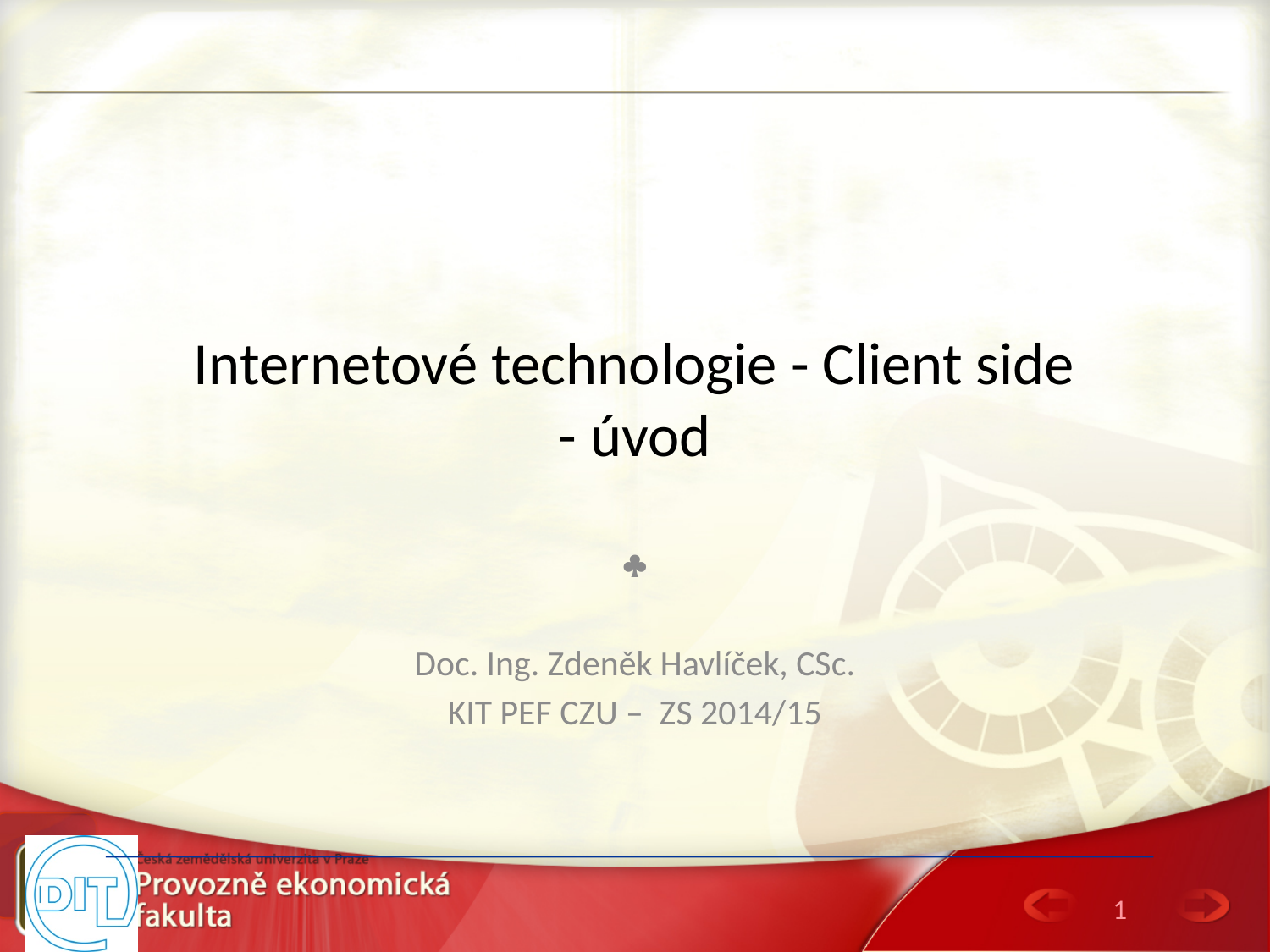

# Internetové technologie - Client side - úvod
♣

Doc. Ing. Zdeněk Havlíček, CSc.
KIT PEF CZU –  ZS 2014/15